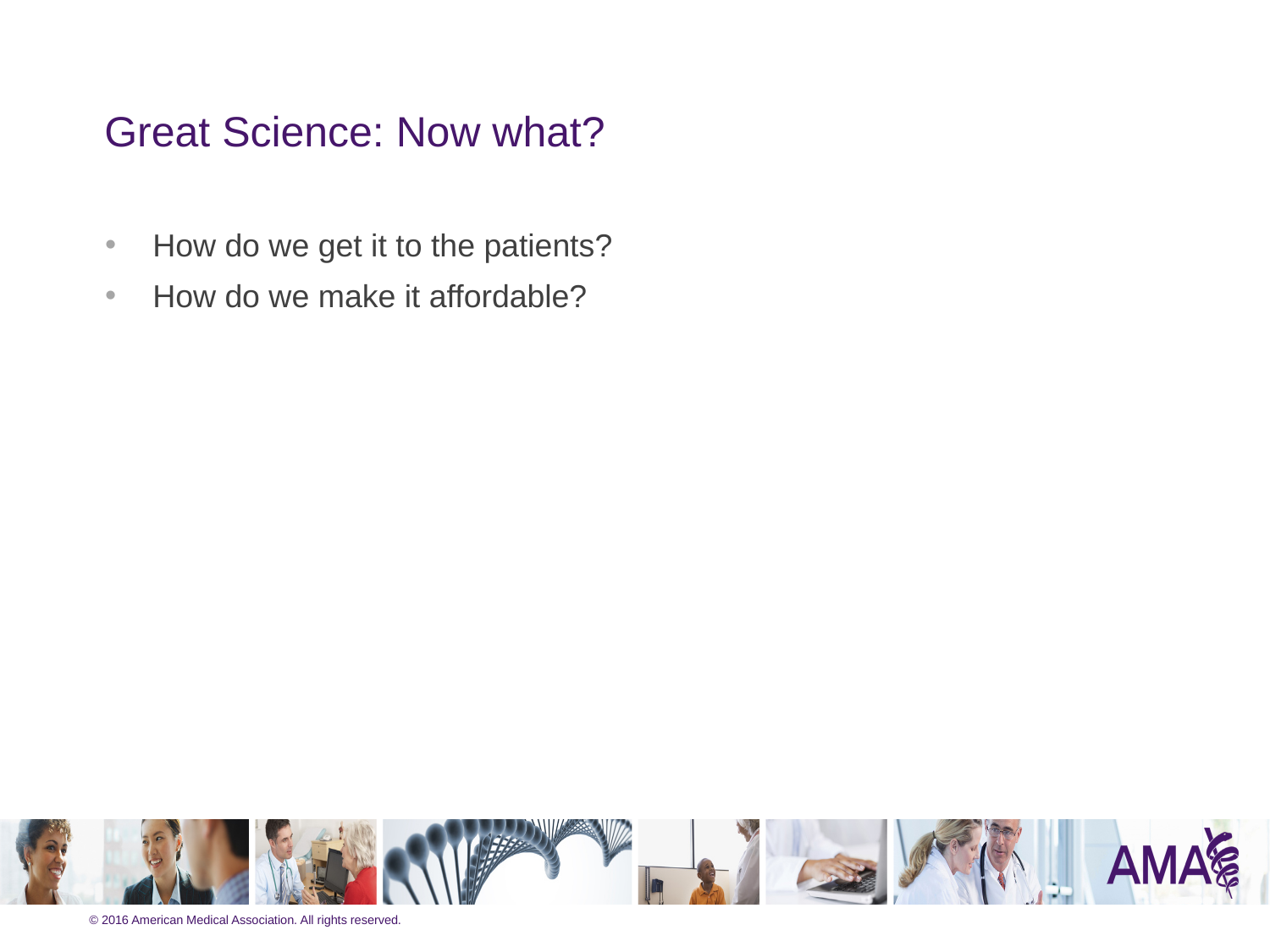

# Great Science: Now what?
How do we get it to the patients?
How do we make it affordable?